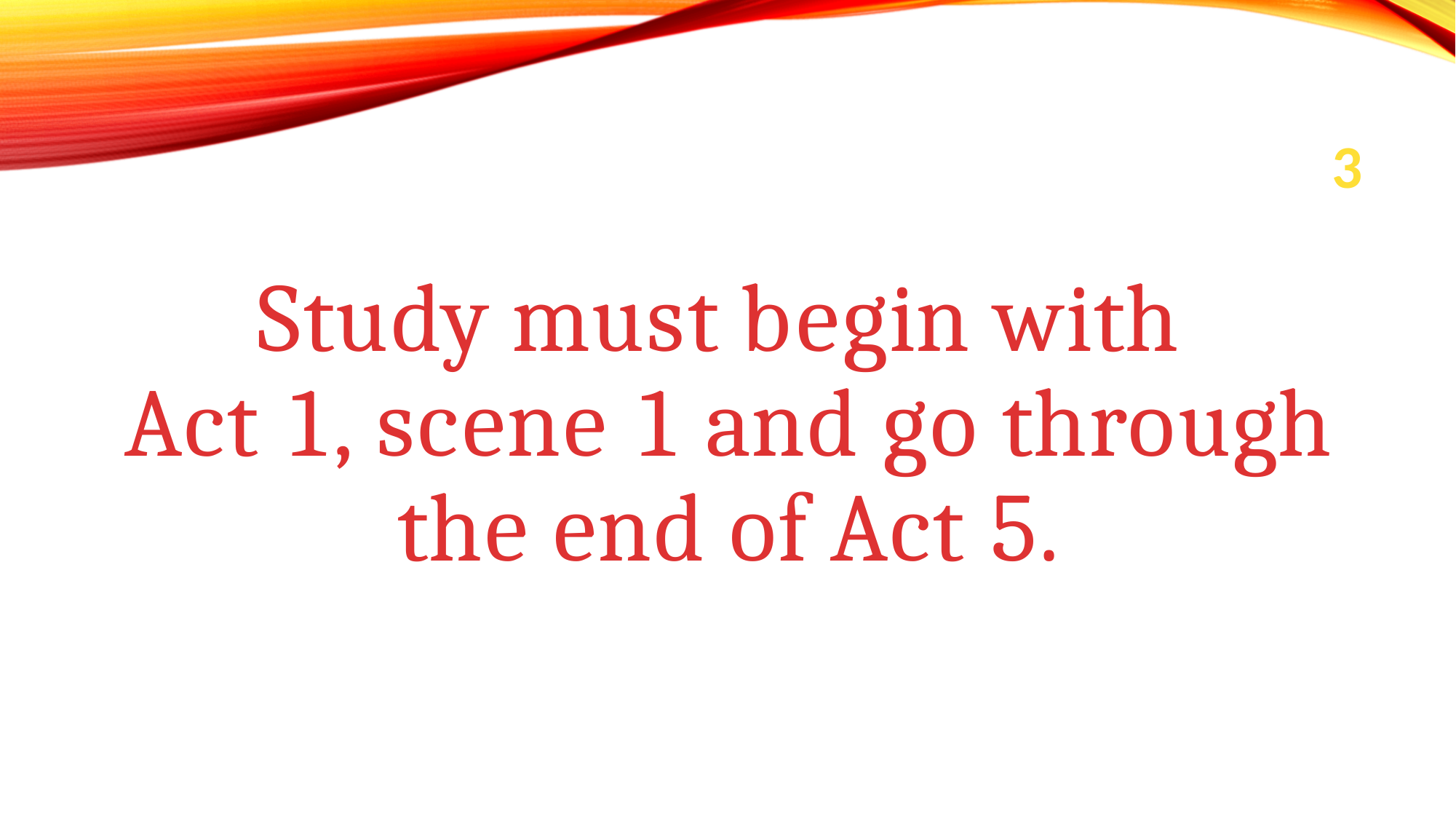

# 3
Study must begin with
Act 1, scene 1 and go through the end of Act 5.